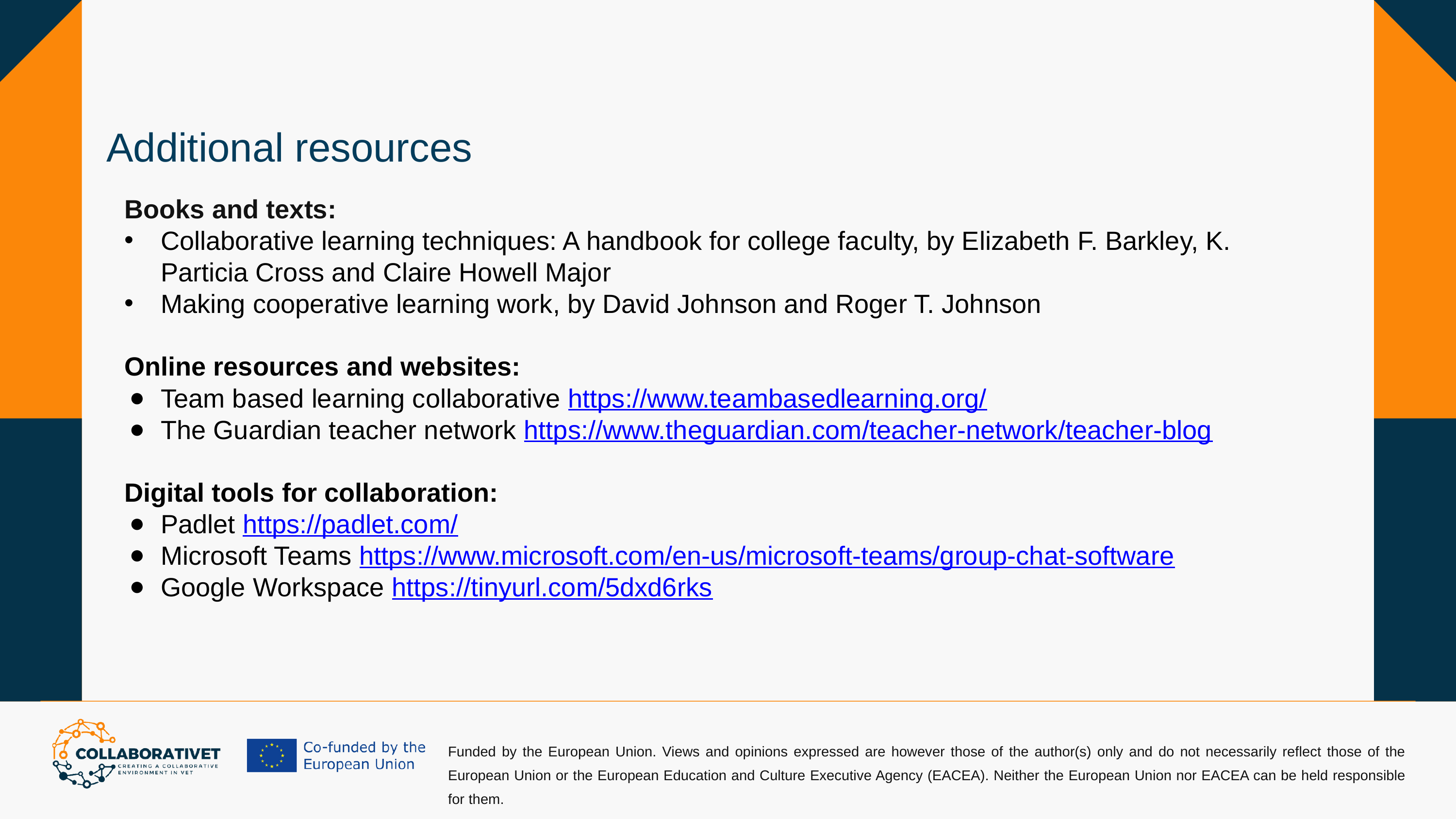

Additional resources

Books and texts:
Collaborative learning techniques: A handbook for college faculty, by Elizabeth F. Barkley, K. Particia Cross and Claire Howell Major
Making cooperative learning work, by David Johnson and Roger T. Johnson

Online resources and websites:
Team based learning collaborative https://www.teambasedlearning.org/
The Guardian teacher network https://www.theguardian.com/teacher-network/teacher-blog

Digital tools for collaboration:
Padlet https://padlet.com/
Microsoft Teams https://www.microsoft.com/en-us/microsoft-teams/group-chat-software
Google Workspace https://tinyurl.com/5dxd6rks

Funded by the European Union. Views and opinions expressed are however those of the author(s) only and do not necessarily reflect those of the European Union or the European Education and Culture Executive Agency (EACEA). Neither the European Union nor EACEA can be held responsible for them.